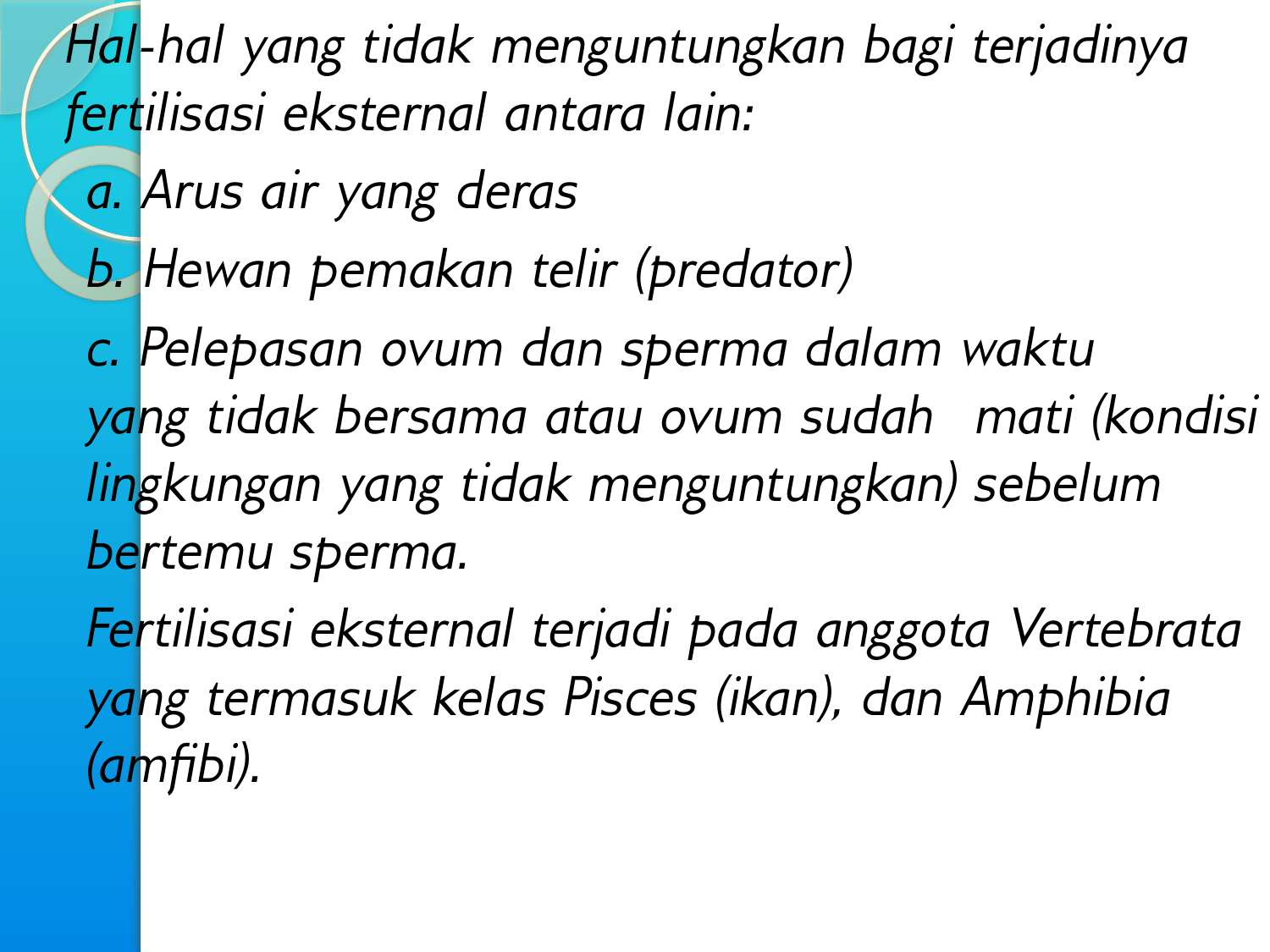

Hal-hal yang tidak menguntungkan bagi terjadinya fertilisasi eksternal antara lain:
	a. Arus air yang deras
	b. Hewan pemakan telir (predator)
	c. Pelepasan ovum dan sperma dalam waktu    	yang tidak bersama atau ovum sudah 	mati (kondisi lingkungan yang tidak menguntungkan) sebelum bertemu sperma.
	Fertilisasi eksternal terjadi pada anggota Vertebrata yang termasuk kelas Pisces (ikan), dan Amphibia (amfibi).